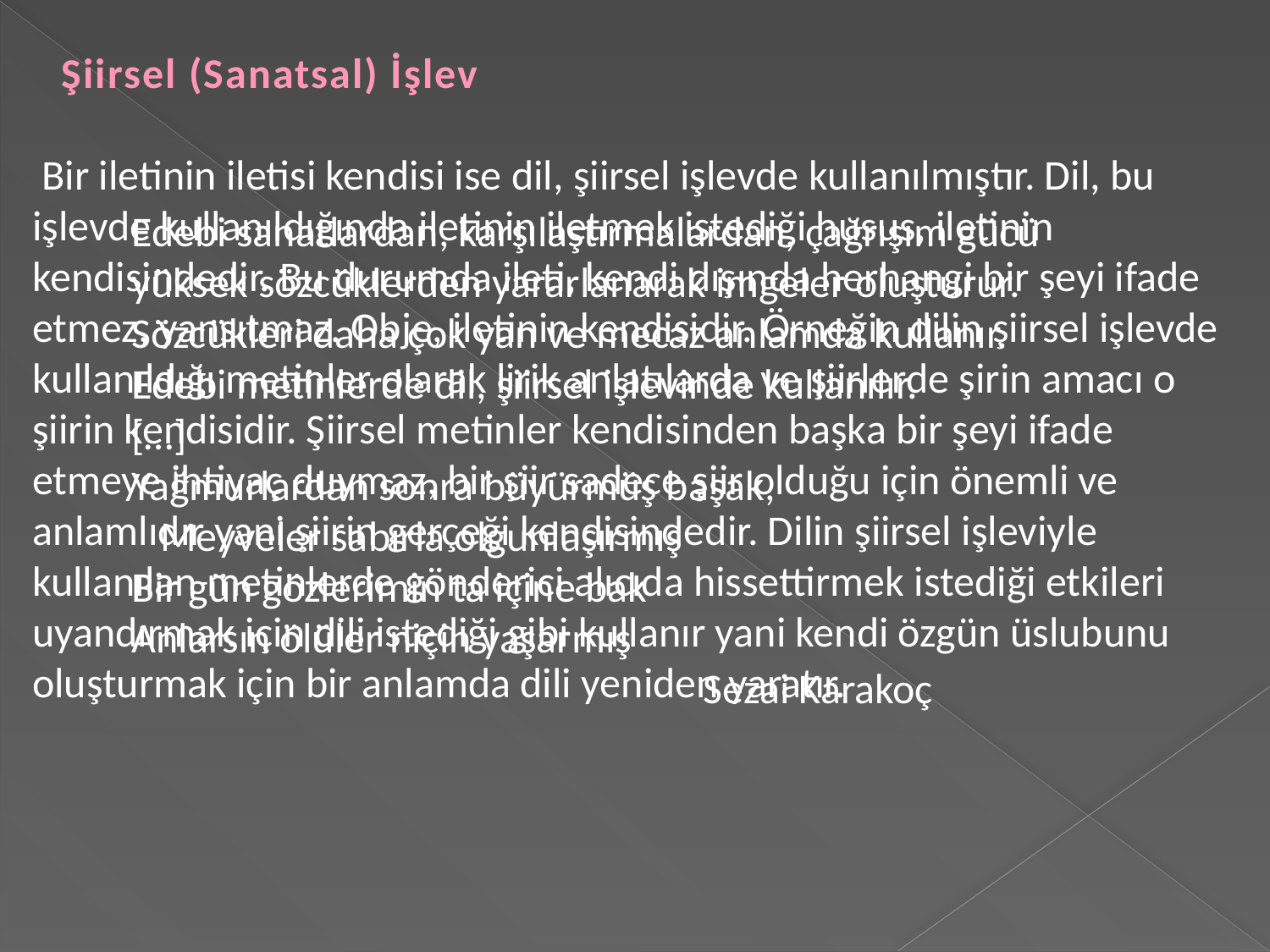

Şiirsel (Sanatsal) İşlev
 Bir iletinin iletisi kendisi ise dil, şiirsel işlevde kullanılmıştır. Dil, bu işlevde kullanıldığında iletinin iletmek istediği husus, iletinin kendisindedir. Bu durumda ileti, kendi dışında herhangi bir şeyi ifade etmez, yansıtmaz. Obje, iletinin kendisidir. Örneğin dilin şiirsel işlevde kullanıldığı metinler olarak lirik anlatılarda ve şiirlerde şirin amacı o şiirin kendisidir. Şiirsel metinler kendisinden başka bir şeyi ifade etmeye ihtiyaç duymaz, bir şiir sadece şiir olduğu için önemli ve anlamlıdır yani şiirin gerçeği kendisindedir. Dilin şiirsel işleviyle kullanılan metinlerde gönderici alıcıda hissettirmek istediği etkileri uyandırmak için dili istediği gibi kullanır yani kendi özgün üslubunu oluşturmak için bir anlamda dili yeniden yaratır.
Edebi sanatlardan, karşılaştırmalardan, çağrışım gücü yüksek sözcüklerden yararlanarak imgeler oluşturur. Sözcükleri daha çok yan ve mecaz anlamda kullanır. Edebi metinlerde dil, şiirsel işlevinde kullanılır.
[…]
Yağmurlardan sonra büyürmüş başak,
   Meyveler sabırla olgunlaşırmış
Bir gün gözlerimin ta içine bak
Anlarsın ölüler niçin yaşarmış
                                                            Sezai Karakoç